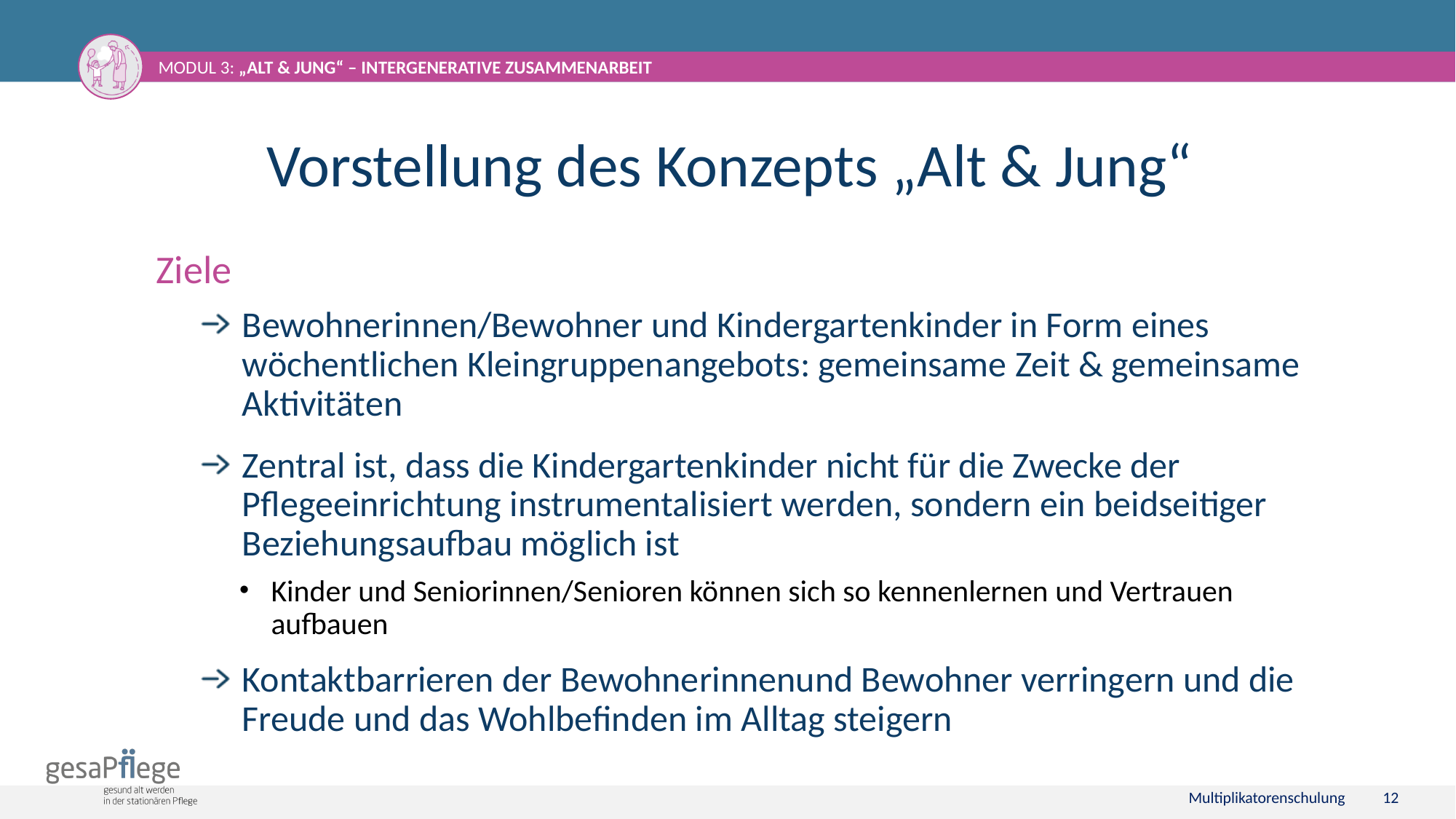

# Vorstellung des Konzepts „Alt & Jung“
Ziele
Bewohnerinnen/Bewohner und Kindergartenkinder in Form eines wöchentlichen Kleingruppenangebots: gemeinsame Zeit & gemeinsame Aktivitäten
Zentral ist, dass die Kindergartenkinder nicht für die Zwecke der Pflegeeinrichtung instrumentalisiert werden, sondern ein beidseitiger Beziehungsaufbau möglich ist
Kinder und Seniorinnen/Senioren können sich so kennenlernen und Vertrauen aufbauen
Kontaktbarrieren der Bewohnerinnenund Bewohner verringern und die Freude und das Wohlbefinden im Alltag steigern

Multiplikatorenschulung
12